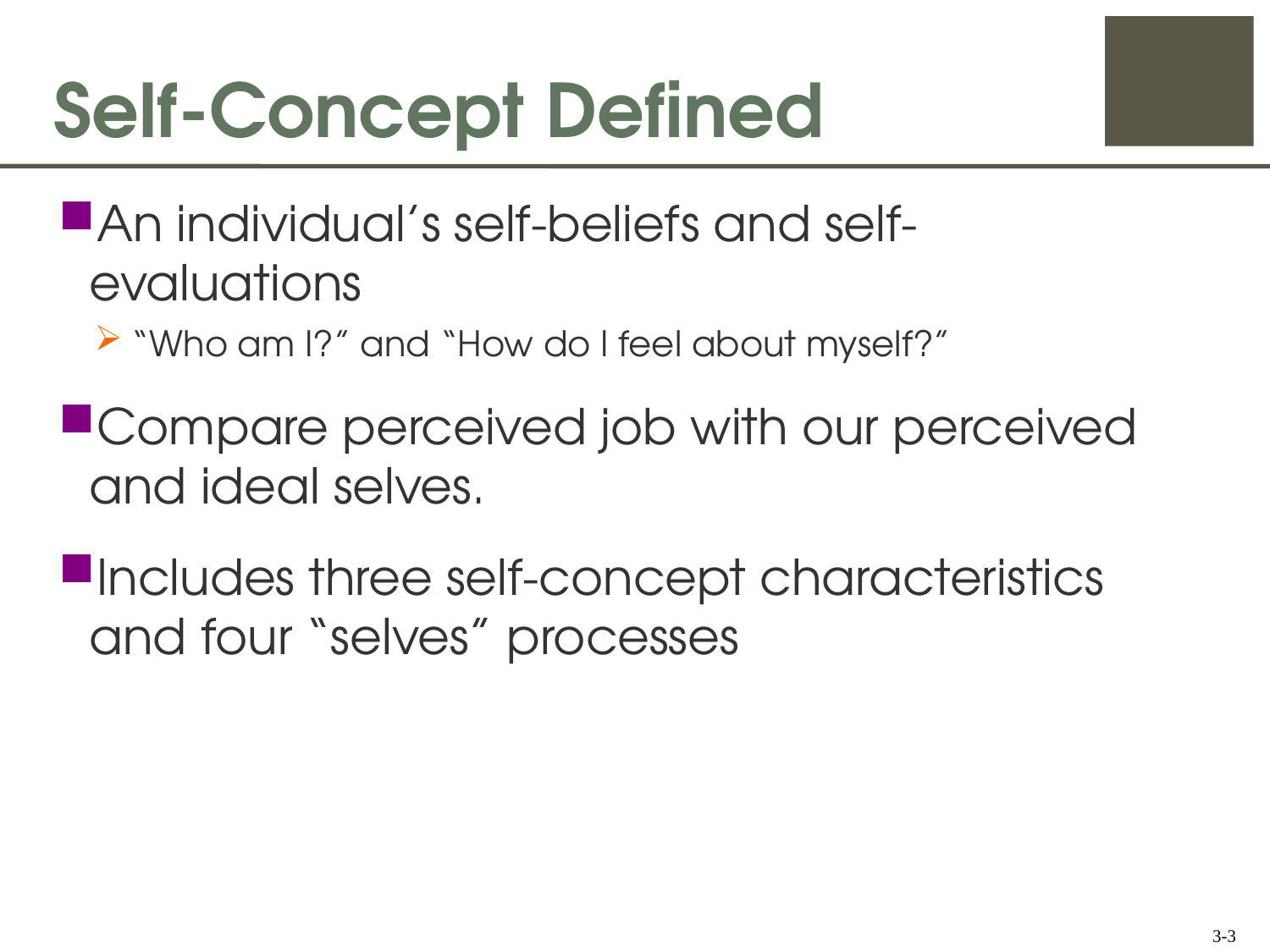

# Self-Concept Defined
An individual’s self-beliefs and self-evaluations
“Who am I?” and “How do I feel about myself?”
Compare perceived job with our perceived and ideal selves.
Includes three self-concept characteristics and four “selves” processes